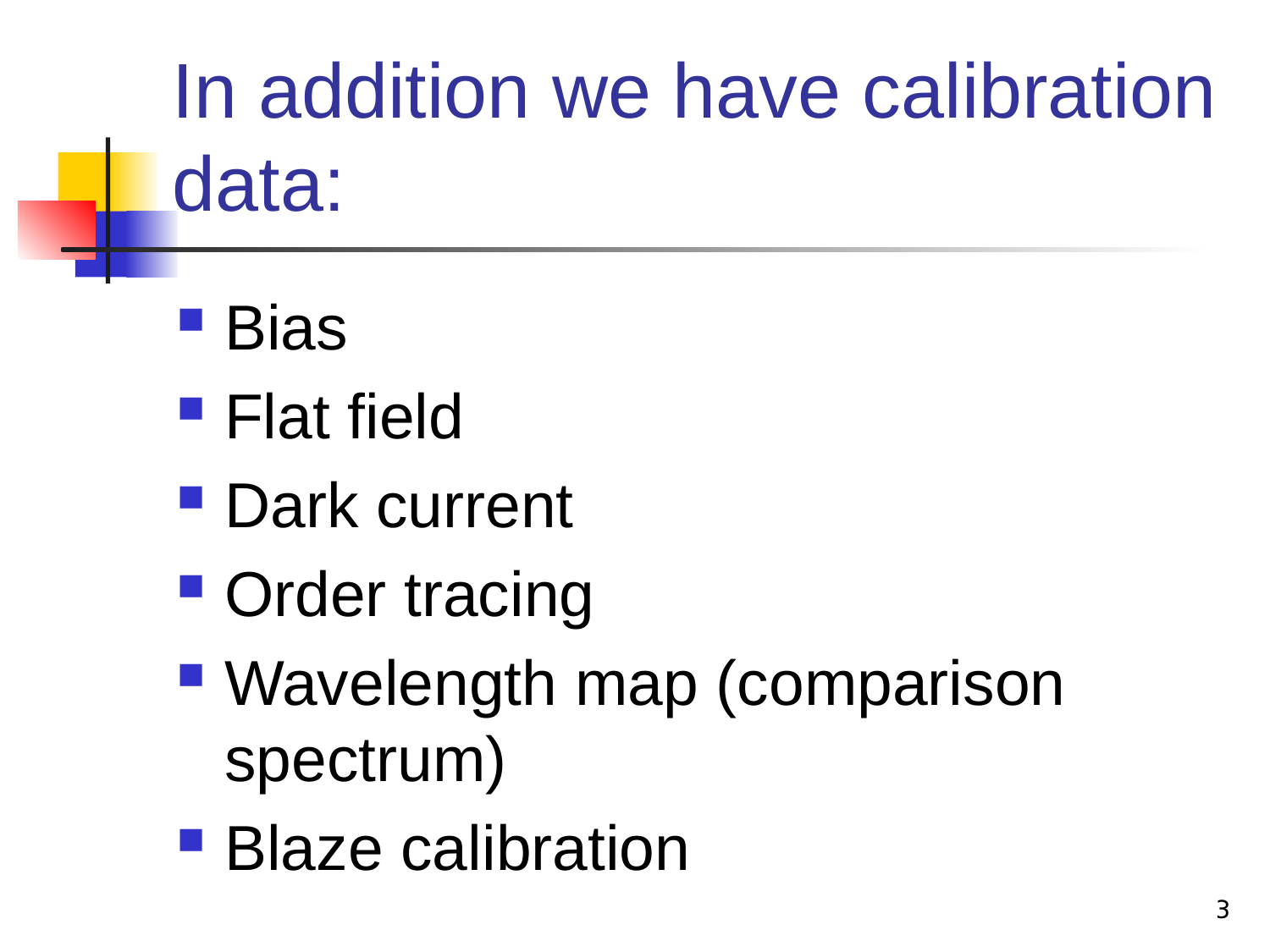

# In addition we have calibration data:
Bias
Flat field
Dark current
Order tracing
Wavelength map (comparison spectrum)
Blaze calibration
3